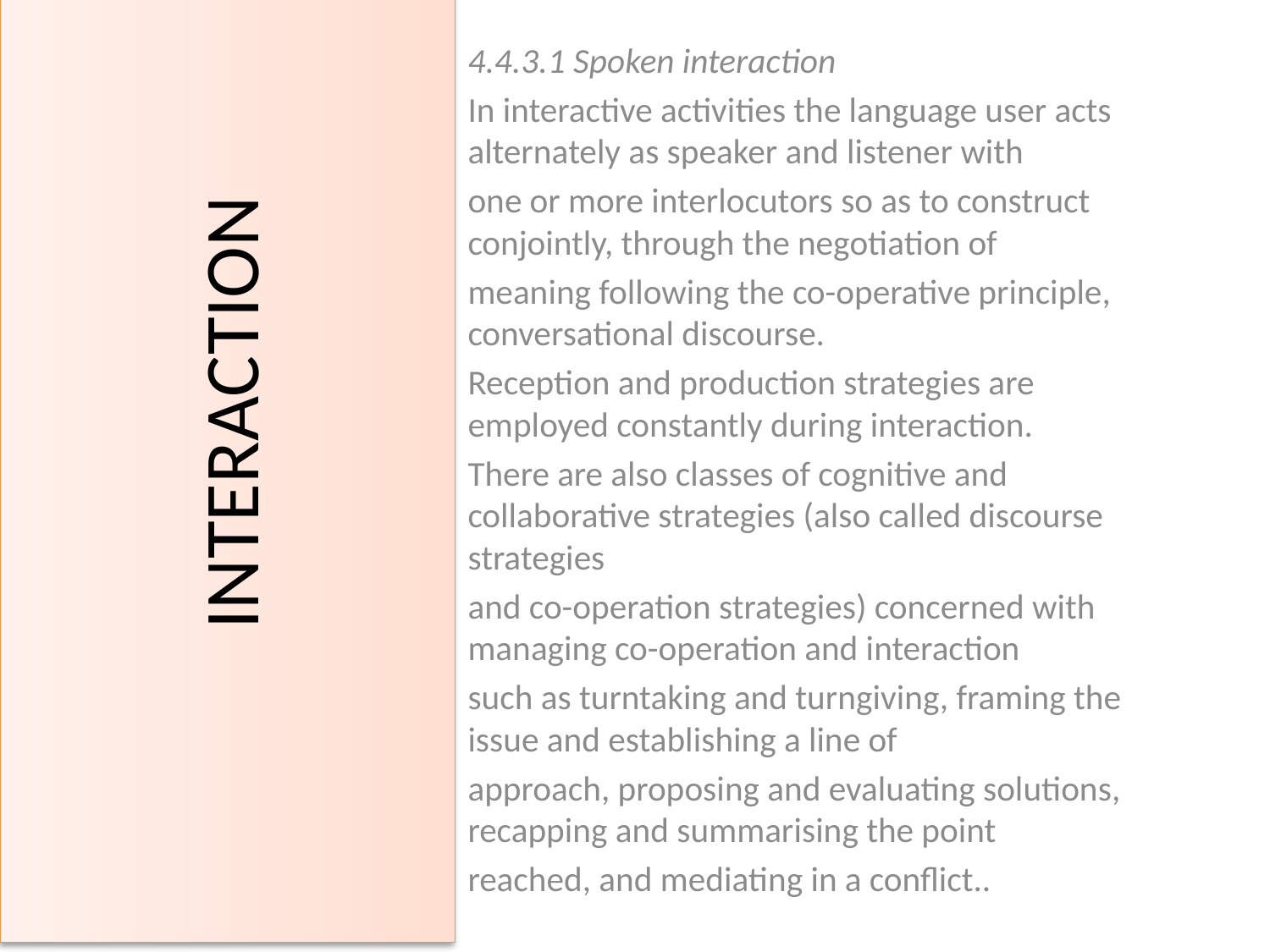

4.4.3.1 Spoken interaction
In interactive activities the language user acts alternately as speaker and listener with
one or more interlocutors so as to construct conjointly, through the negotiation of
meaning following the co-operative principle, conversational discourse.
Reception and production strategies are employed constantly during interaction.
There are also classes of cognitive and collaborative strategies (also called discourse strategies
and co-operation strategies) concerned with managing co-operation and interaction
such as turntaking and turngiving, framing the issue and establishing a line of
approach, proposing and evaluating solutions, recapping and summarising the point
reached, and mediating in a conflict..
# INTERACTION